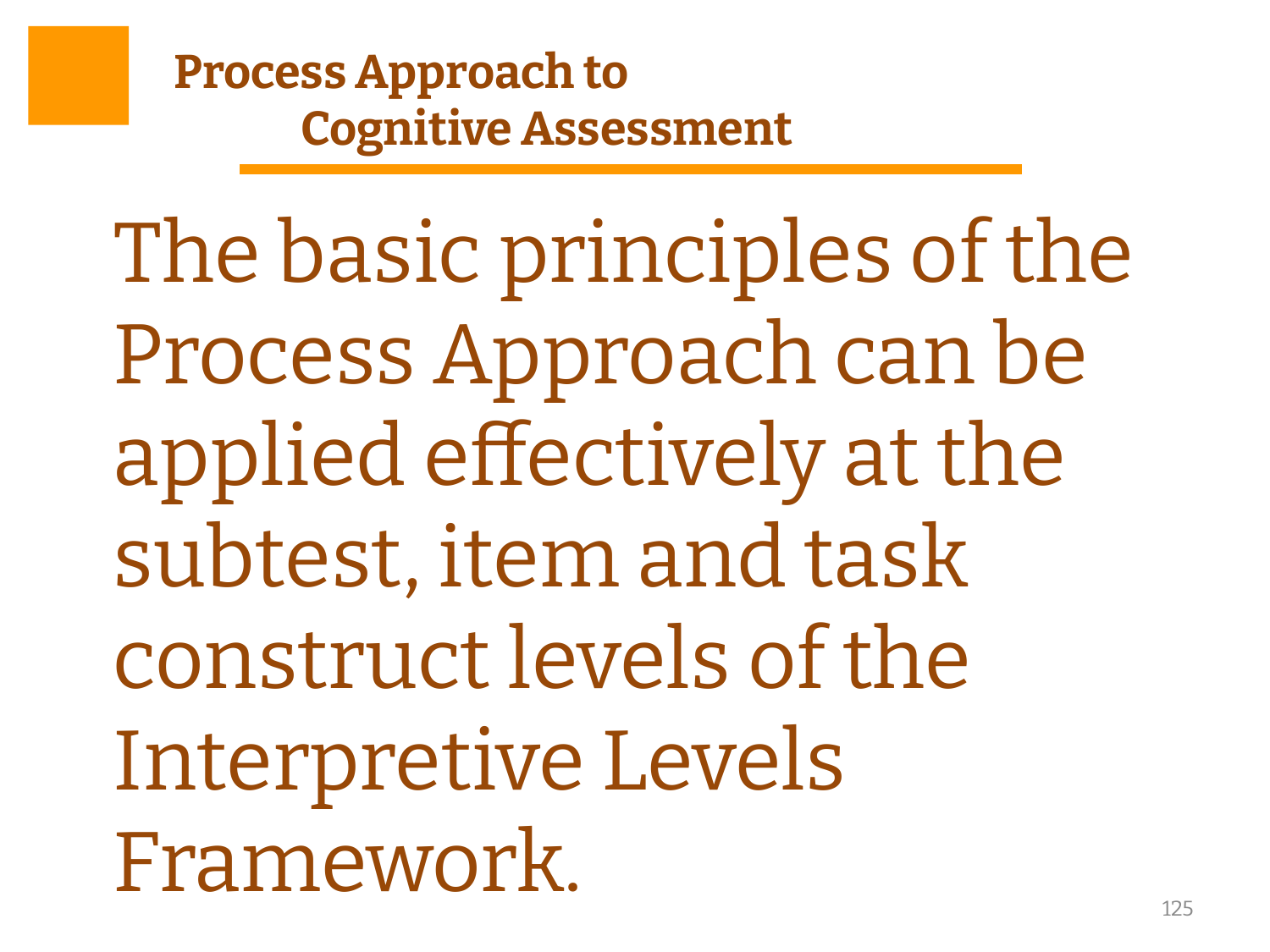

# Process Approach to Cognitive Assessment
The basic principles of the Process Approach can be applied effectively at the subtest, item and task construct levels of the Interpretive Levels Framework.
125